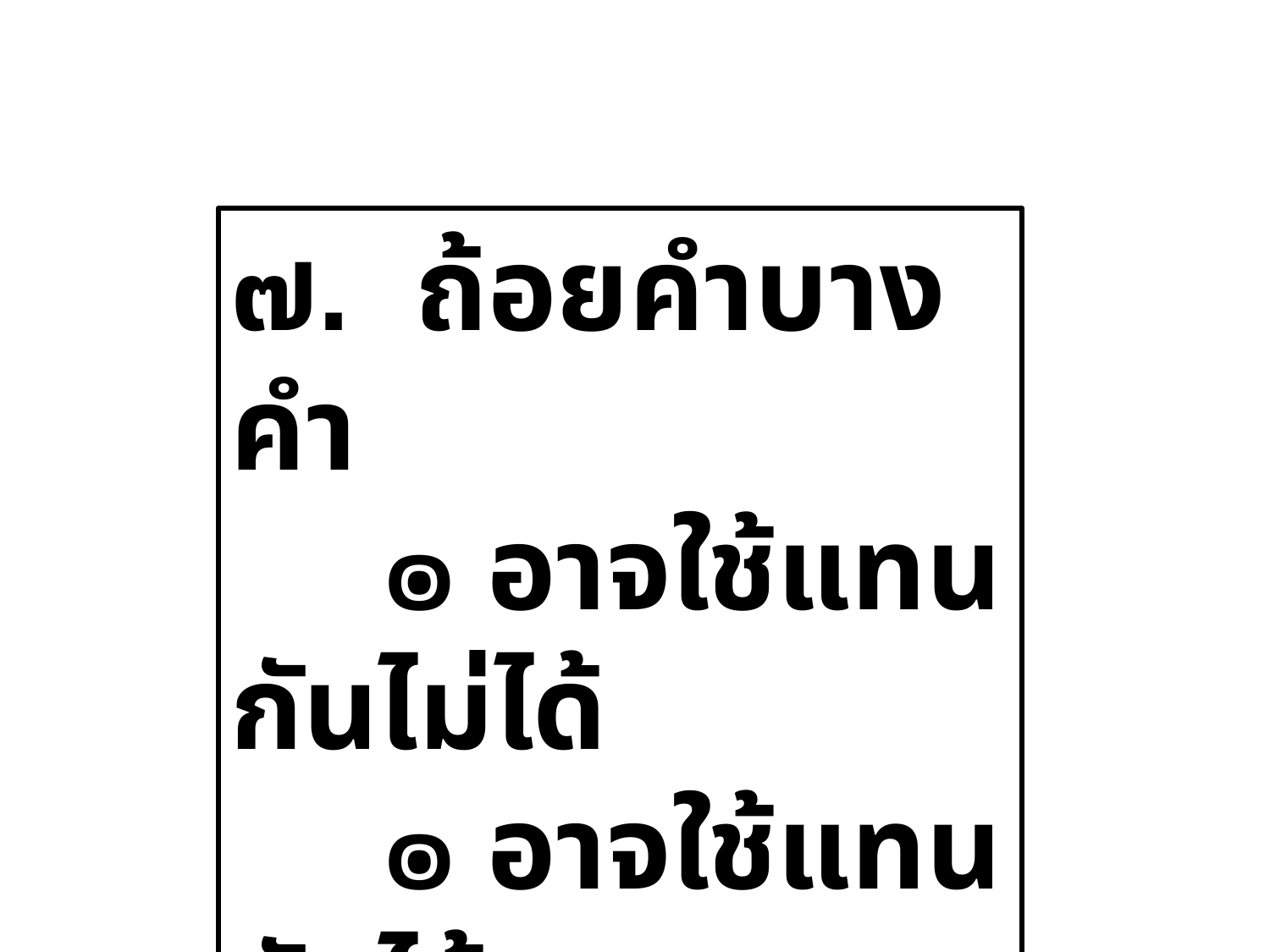

๗.  ถ้อยคำบางคำ
     ๏ อาจใช้แทนกันไม่ได้
     ๏ อาจใช้แทนกันได้